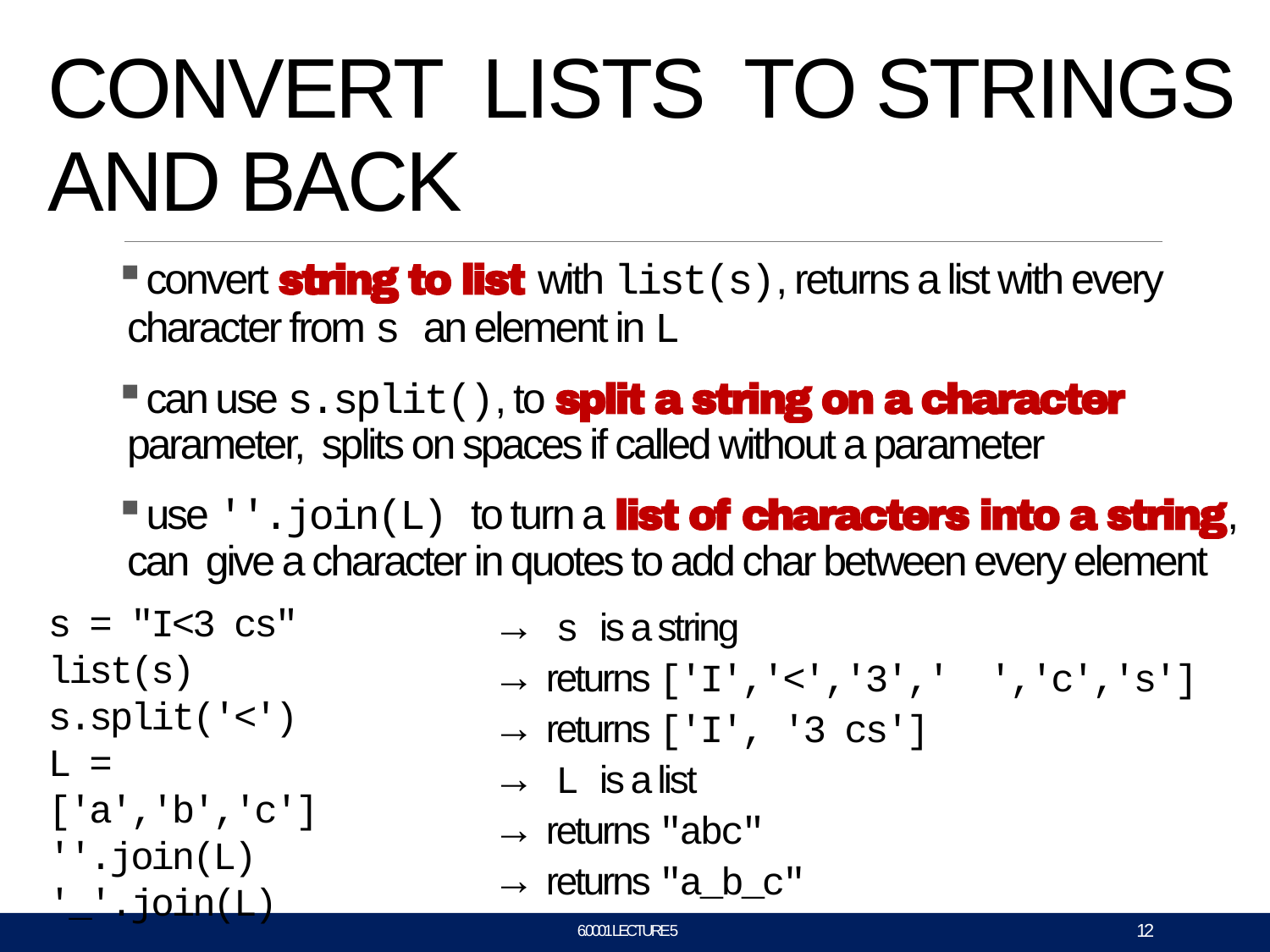

# CONVERT  LISTS  TO STRINGS
AND BACK

convert string to list with list(s), returns a list with every
character from s an element in L
can use s.split(), to split a string on a character parameter,  splits on spaces if called without a parameter
use ''.join(L) to turn a list of characters into a string, can  give a character in quotes to add char between every element
s = "I<3 cs"  list(s)  s.split('<')
L = ['a','b','c']
''.join(L)
'_'.join(L)
→ 	s is a string
→ returns ['I','<','3','  ','c','s']
→ returns ['I', '3 cs']
→ 	L is a list
→ returns "abc"
→ returns "a_b_c"
12
6.0001 LECTURE 5